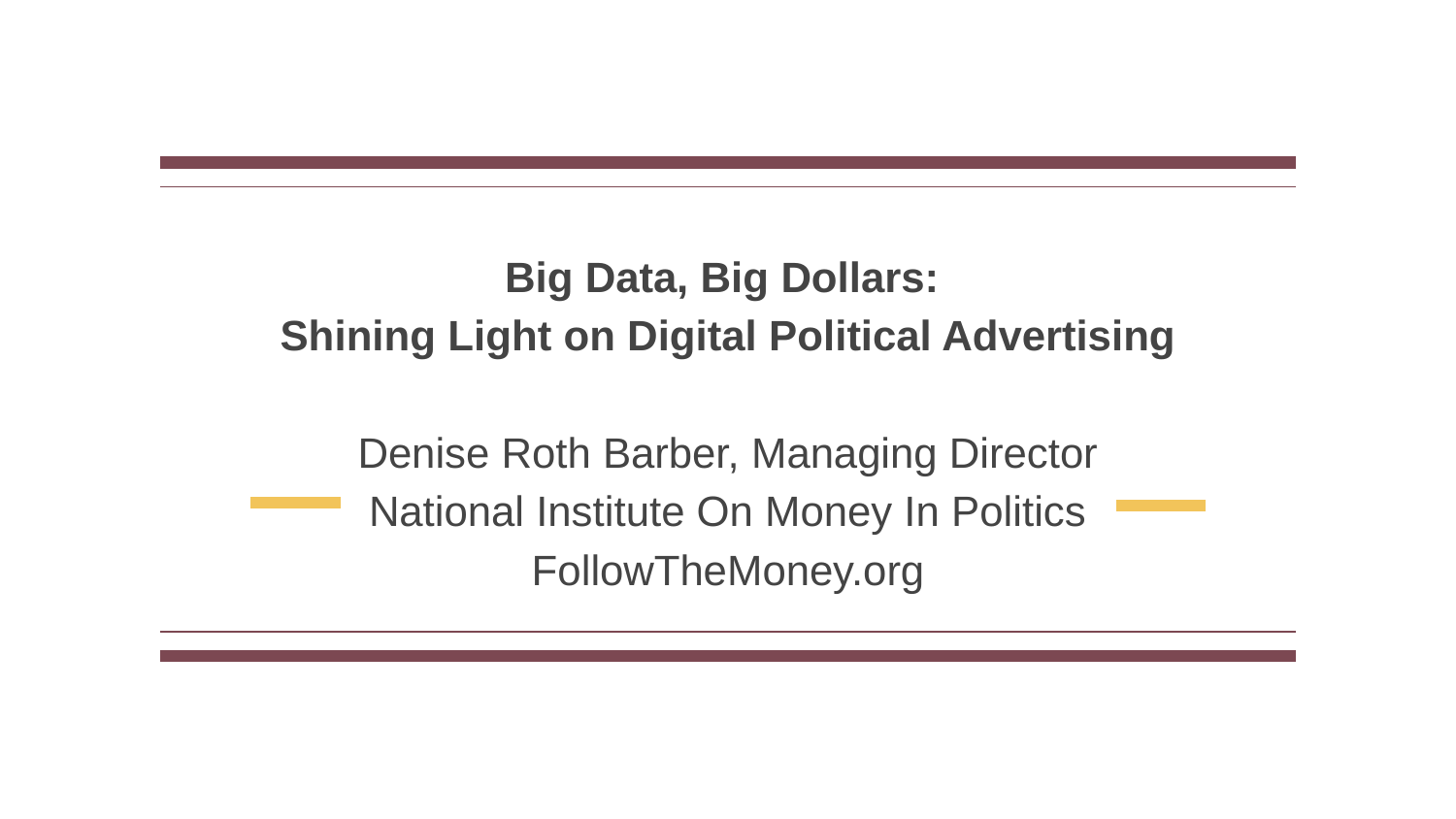

# Big Data, Big Dollars:
Shining Light on Digital Political Advertising

Denise Roth Barber, Managing Director
National Institute On Money In Politics
FollowTheMoney.org